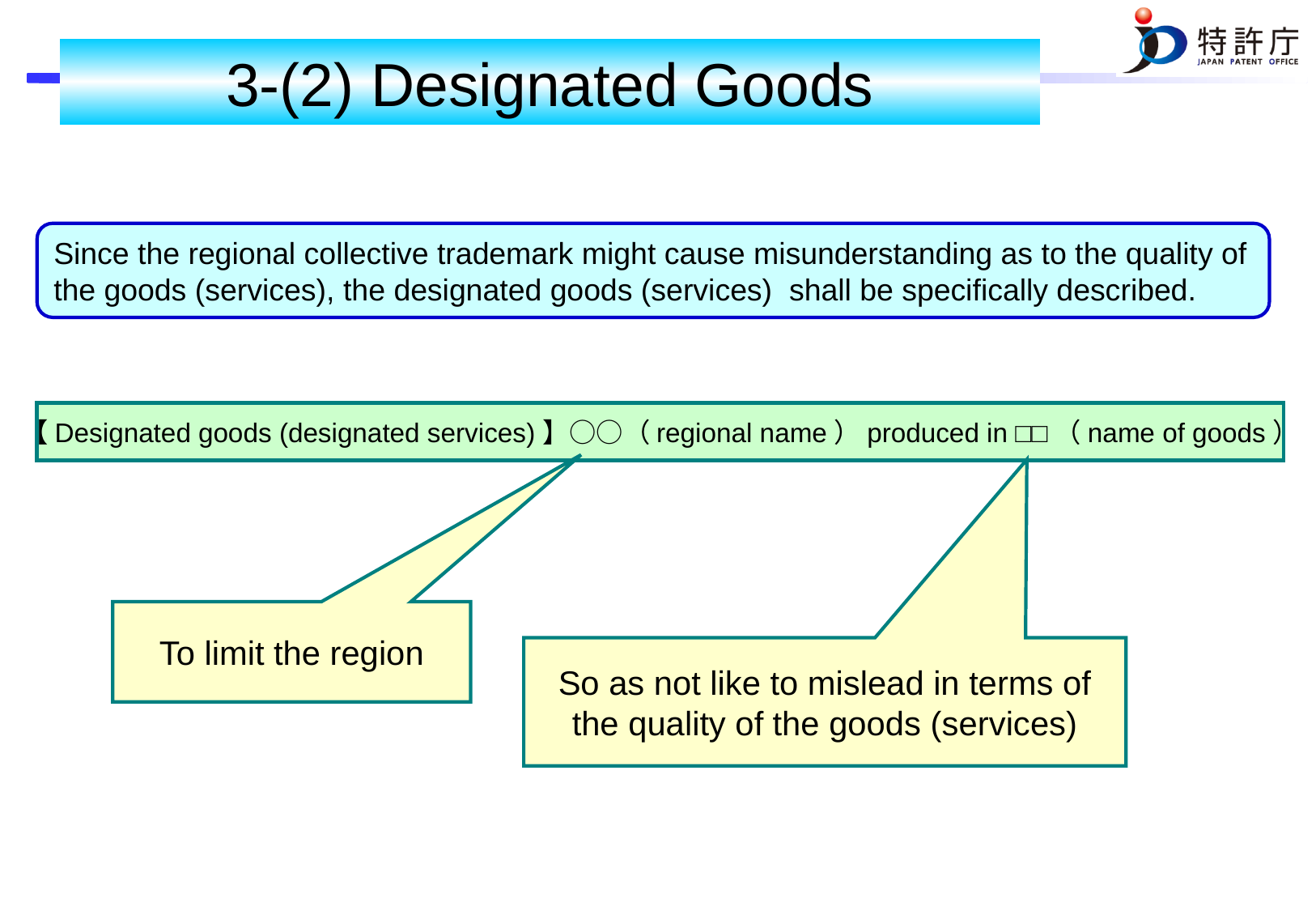

3-(2) Designated Goods
Since the regional collective trademark might cause misunderstanding as to the quality of the goods (services), the designated goods (services)  shall be specifically described.
【Designated goods (designated services)】○○（regional name）produced in □□（name of goods）
To limit the region
So as not like to mislead in terms of the quality of the goods (services)